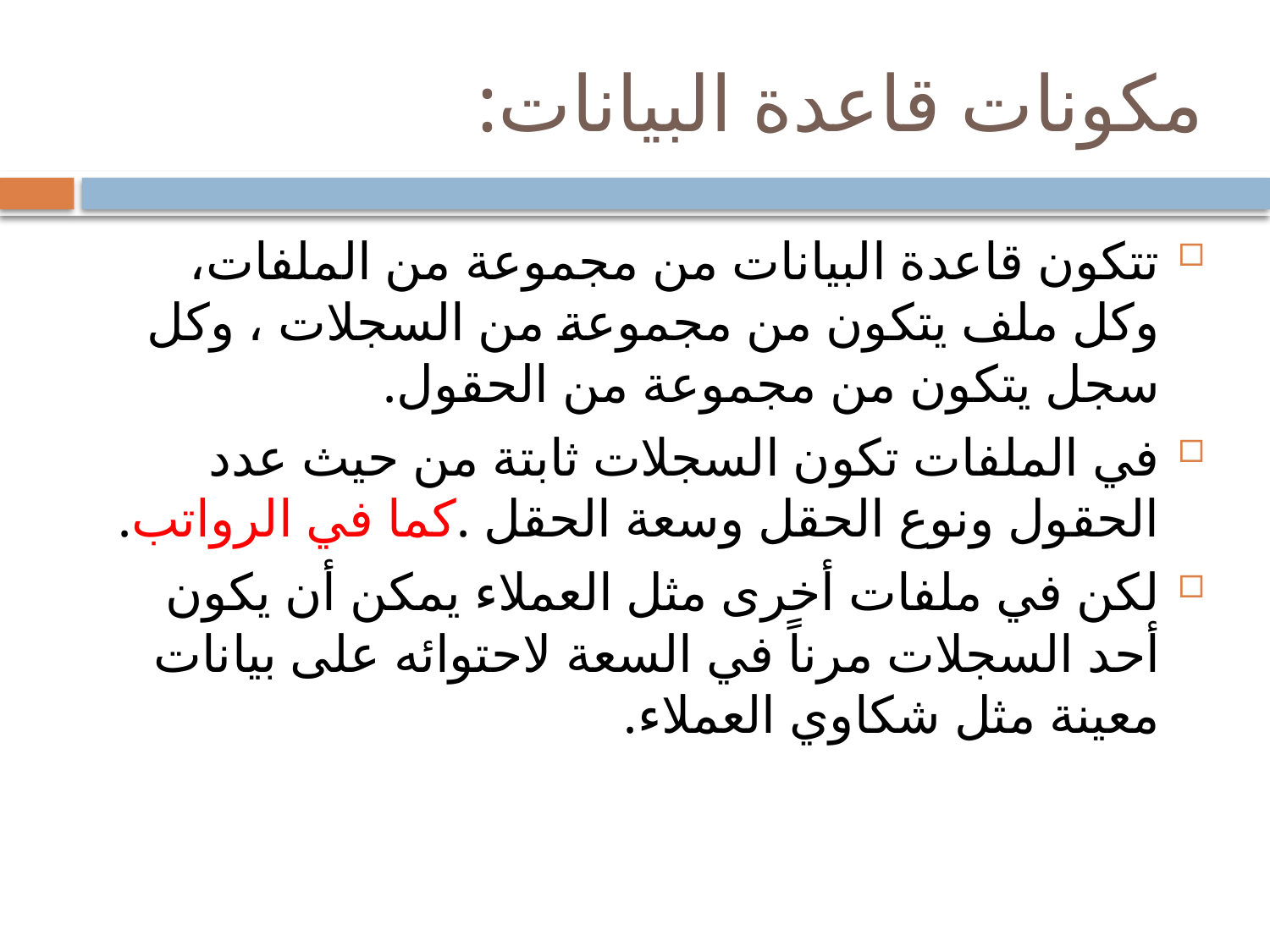

# مكونات قاعدة البيانات:
تتكون قاعدة البيانات من مجموعة من الملفات، وكل ملف يتكون من مجموعة من السجلات ، وكل سجل يتكون من مجموعة من الحقول.
في الملفات تكون السجلات ثابتة من حيث عدد الحقول ونوع الحقل وسعة الحقل .كما في الرواتب.
لكن في ملفات أخرى مثل العملاء يمكن أن يكون أحد السجلات مرناً في السعة لاحتوائه على بيانات معينة مثل شكاوي العملاء.